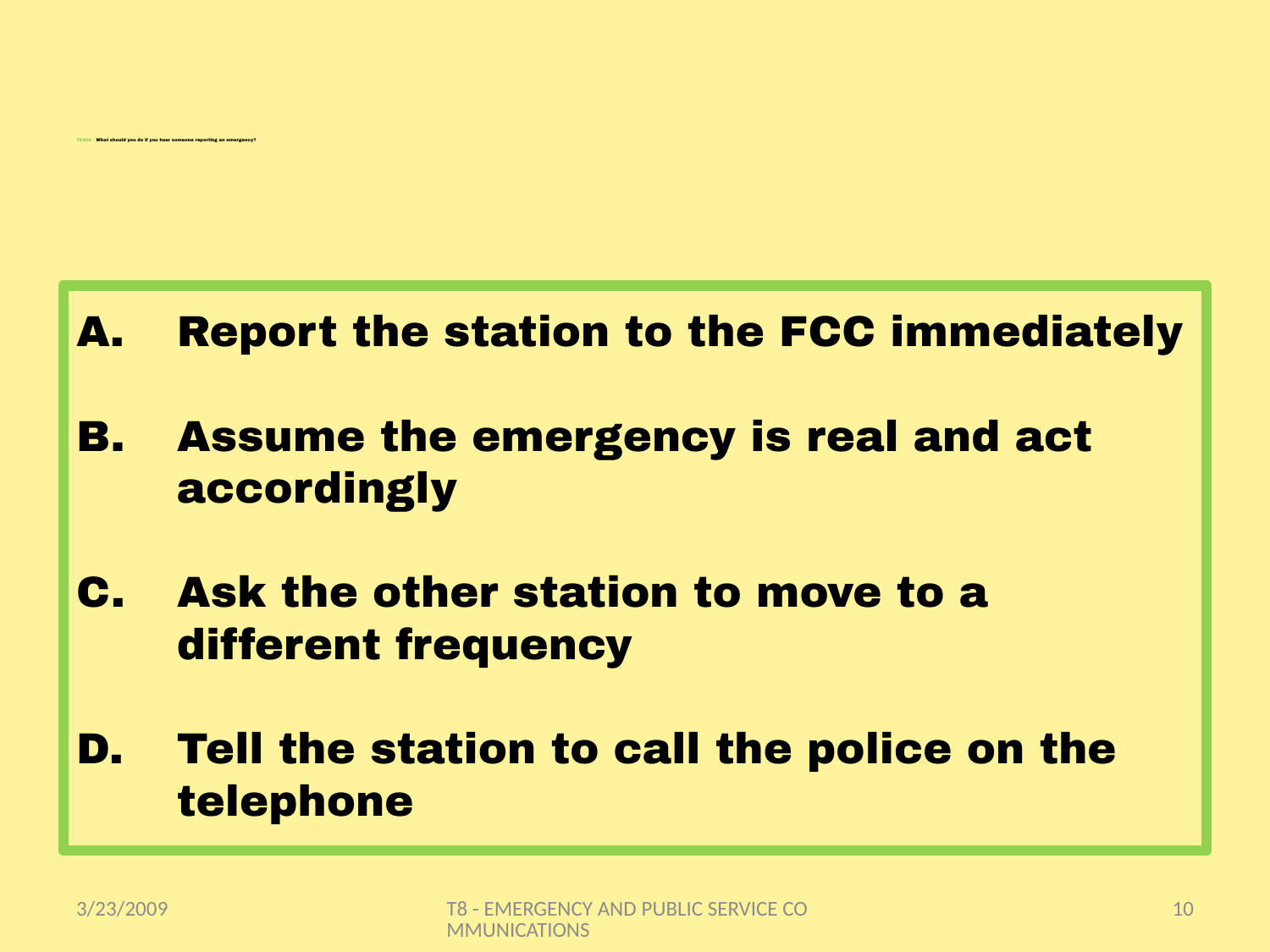

# T8A08 - What should you do if you hear someone reporting an emergency?

Report the station to the FCC immediately

Assume the emergency is real and act accordingly

Ask the other station to move to a different frequency

Tell the station to call the police on the telephone
3/23/2009
T8 - EMERGENCY AND PUBLIC SERVICE COMMUNICATIONS
10